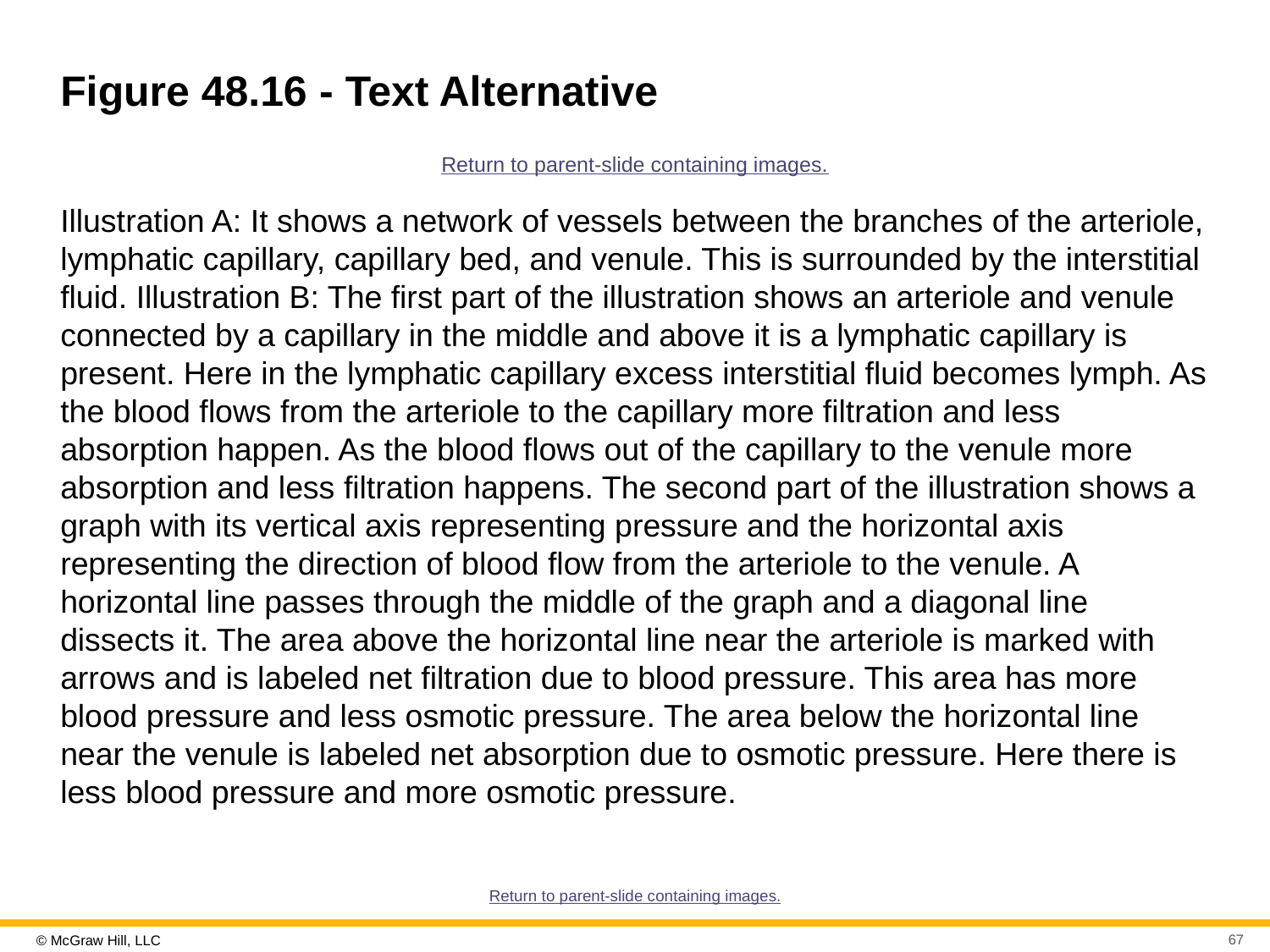

# Figure 48.16 - Text Alternative
Return to parent-slide containing images.
Illustration A: It shows a network of vessels between the branches of the arteriole, lymphatic capillary, capillary bed, and venule. This is surrounded by the interstitial fluid. Illustration B: The first part of the illustration shows an arteriole and venule connected by a capillary in the middle and above it is a lymphatic capillary is present. Here in the lymphatic capillary excess interstitial fluid becomes lymph. As the blood flows from the arteriole to the capillary more filtration and less absorption happen. As the blood flows out of the capillary to the venule more absorption and less filtration happens. The second part of the illustration shows a graph with its vertical axis representing pressure and the horizontal axis representing the direction of blood flow from the arteriole to the venule. A horizontal line passes through the middle of the graph and a diagonal line dissects it. The area above the horizontal line near the arteriole is marked with arrows and is labeled net filtration due to blood pressure. This area has more blood pressure and less osmotic pressure. The area below the horizontal line near the venule is labeled net absorption due to osmotic pressure. Here there is less blood pressure and more osmotic pressure.
Return to parent-slide containing images.
67